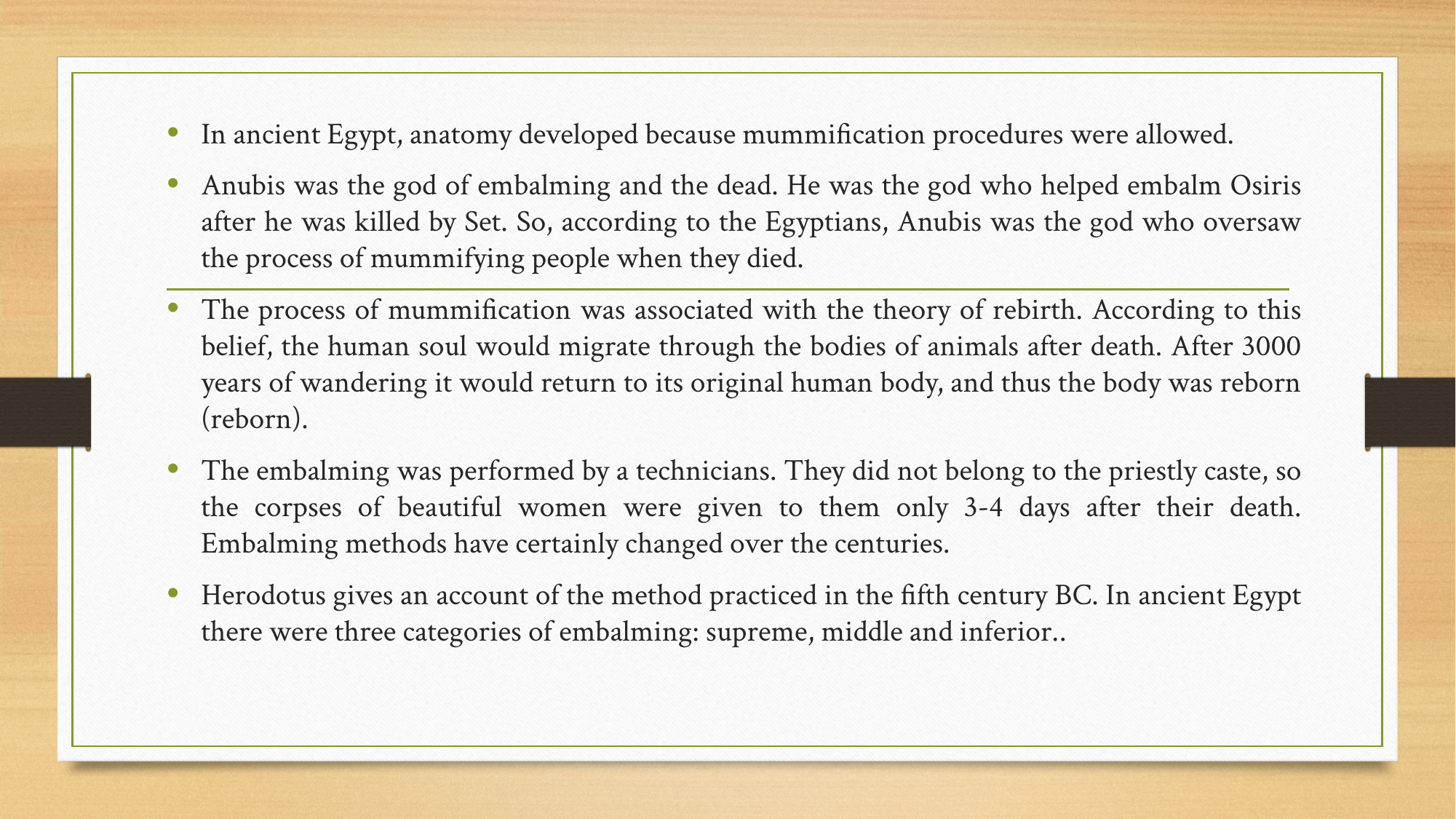

In ancient Egypt, anatomy developed because mummification procedures were allowed.
Anubis was the god of embalming and the dead. He was the god who helped embalm Osiris after he was killed by Set. So, according to the Egyptians, Anubis was the god who oversaw the process of mummifying people when they died.
The process of mummification was associated with the theory of rebirth. According to this belief, the human soul would migrate through the bodies of animals after death. After 3000 years of wandering it would return to its original human body, and thus the body was reborn (reborn).
The embalming was performed by a technicians. They did not belong to the priestly caste, so the corpses of beautiful women were given to them only 3-4 days after their death. Embalming methods have certainly changed over the centuries.
Herodotus gives an account of the method practiced in the fifth century BC. In ancient Egypt there were three categories of embalming: supreme, middle and inferior..